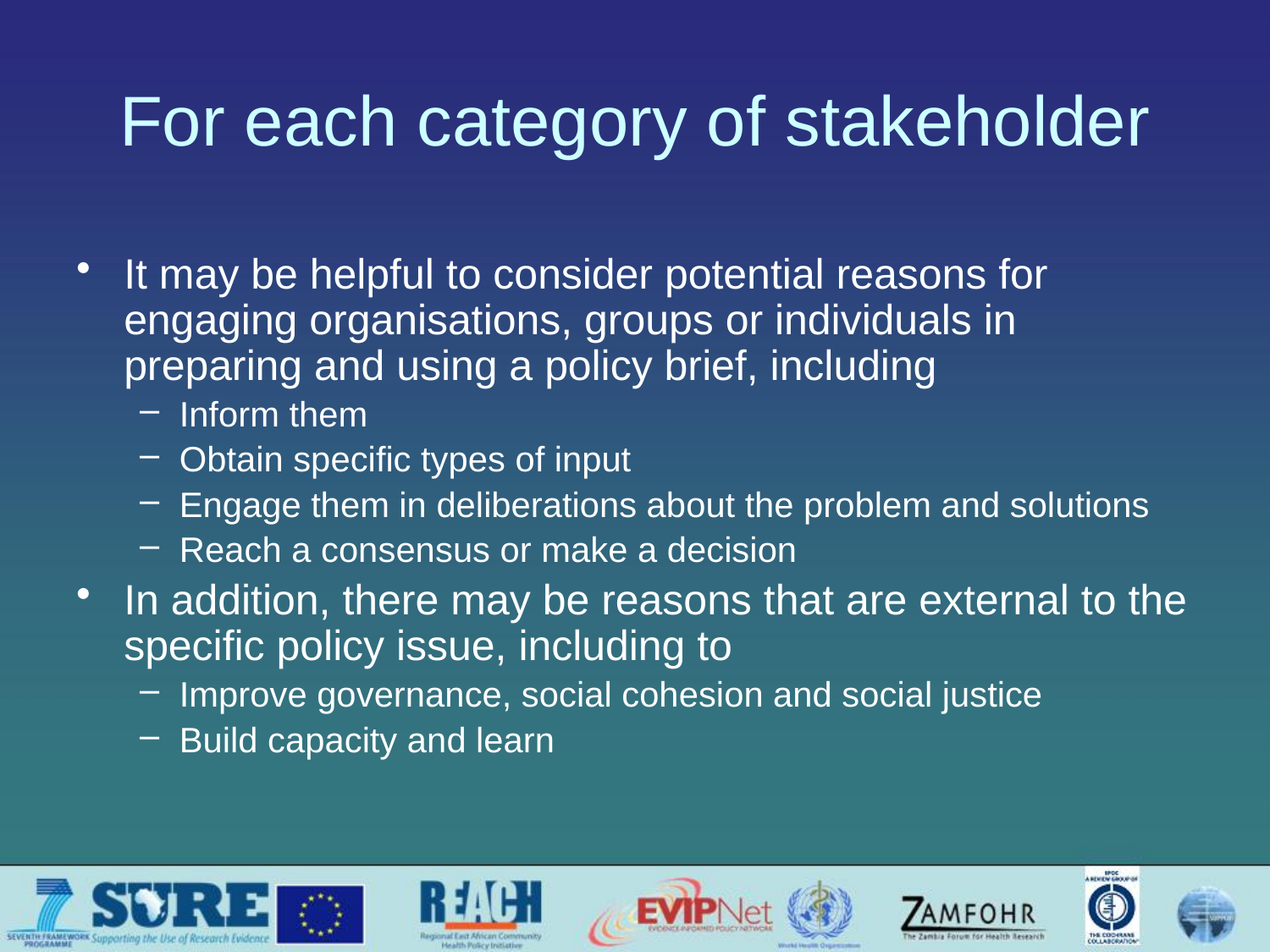

# For each category of stakeholder
It may be helpful to consider potential reasons for engaging organisations, groups or individuals in preparing and using a policy brief, including
Inform them
Obtain specific types of input
Engage them in deliberations about the problem and solutions
Reach a consensus or make a decision
In addition, there may be reasons that are external to the specific policy issue, including to
Improve governance, social cohesion and social justice
Build capacity and learn